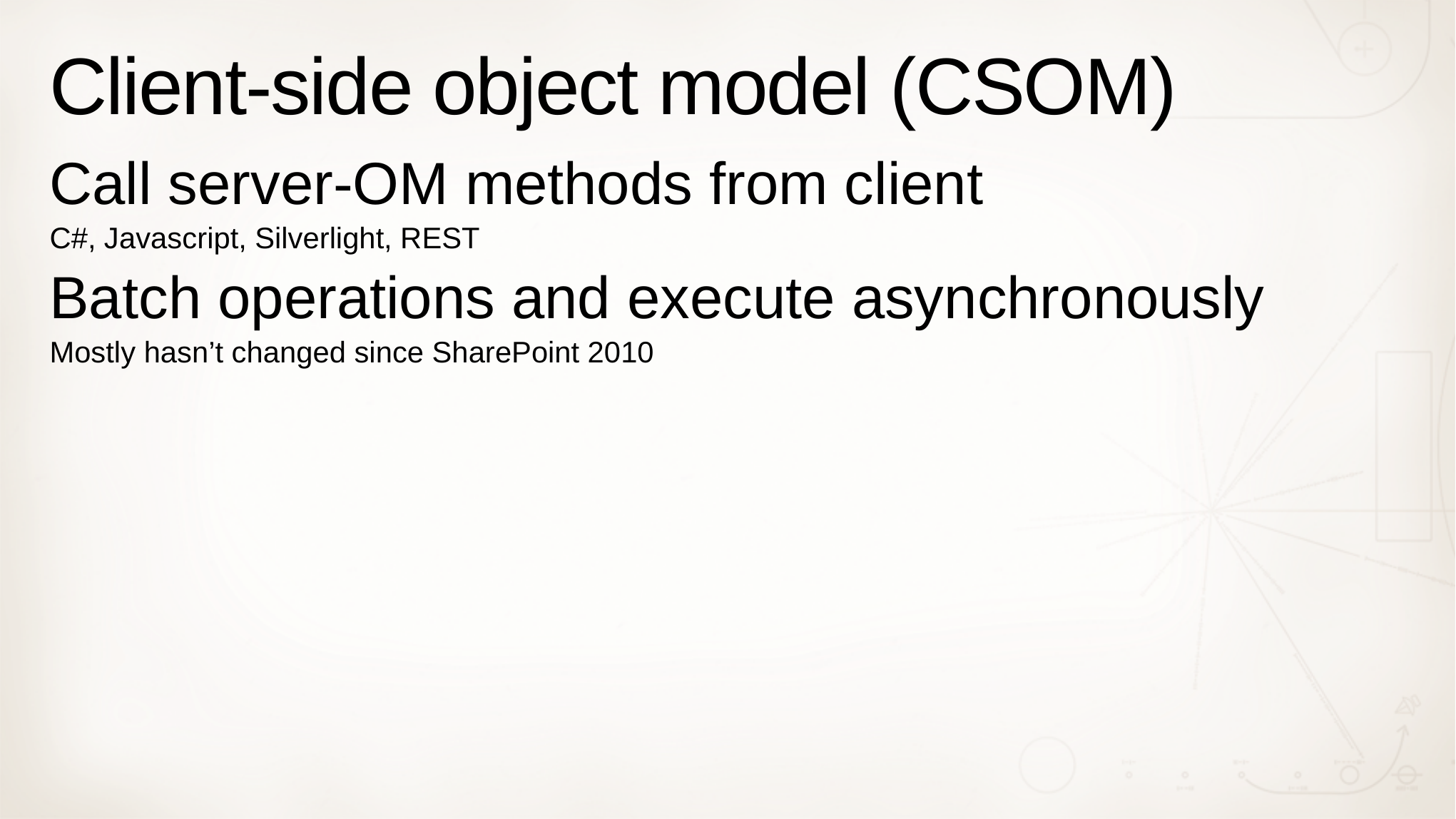

# Client-side object model (CSOM)
Call server-OM methods from client
C#, Javascript, Silverlight, REST
Batch operations and execute asynchronously
Mostly hasn’t changed since SharePoint 2010